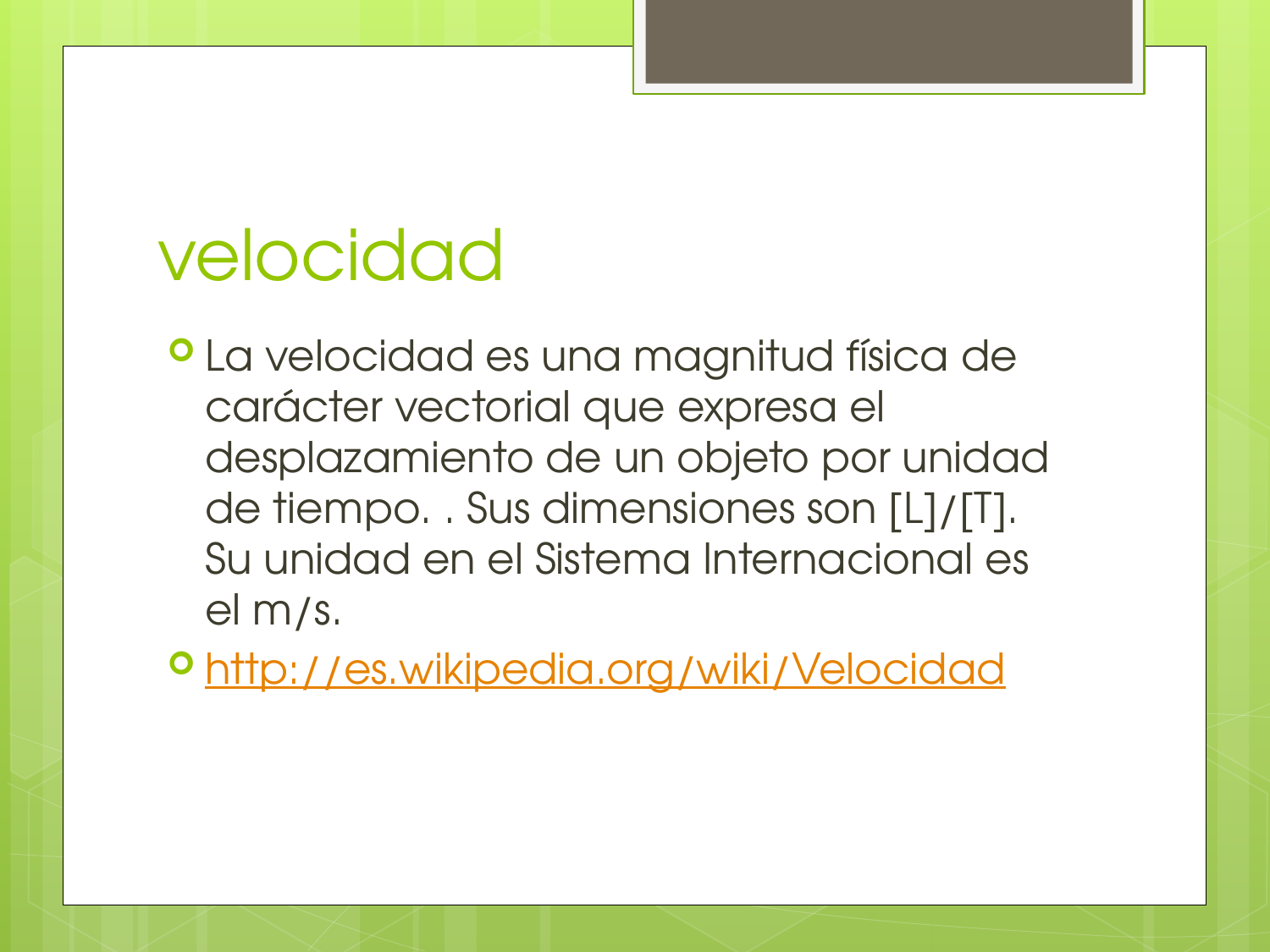

# velocidad
La velocidad es una magnitud física de carácter vectorial que expresa el desplazamiento de un objeto por unidad de tiempo. . Sus dimensiones son [L]/[T]. Su unidad en el Sistema Internacional es el m/s.
http://es.wikipedia.org/wiki/Velocidad